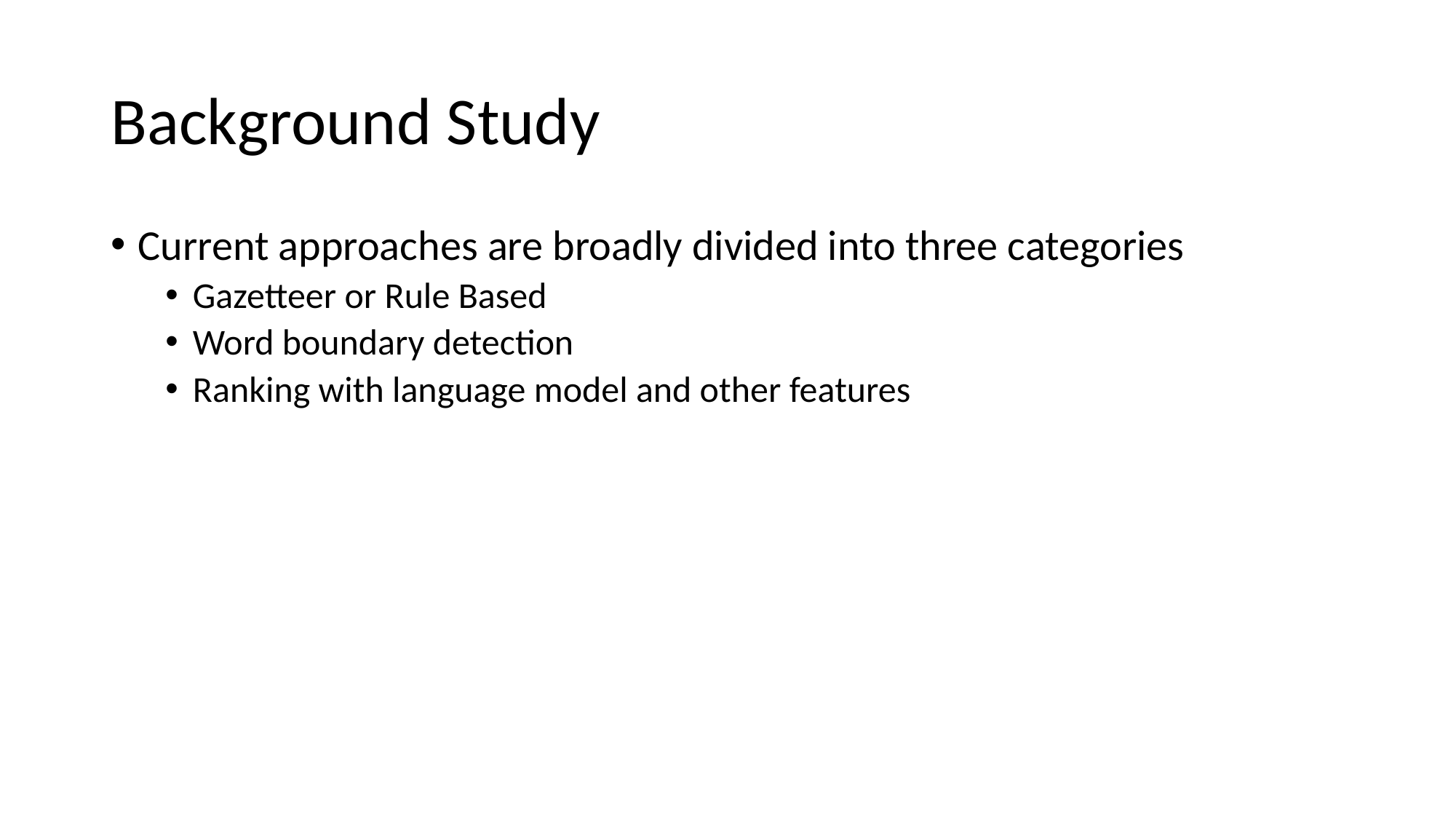

# Background Study
Current approaches are broadly divided into three categories
Gazetteer or Rule Based
Word boundary detection
Ranking with language model and other features